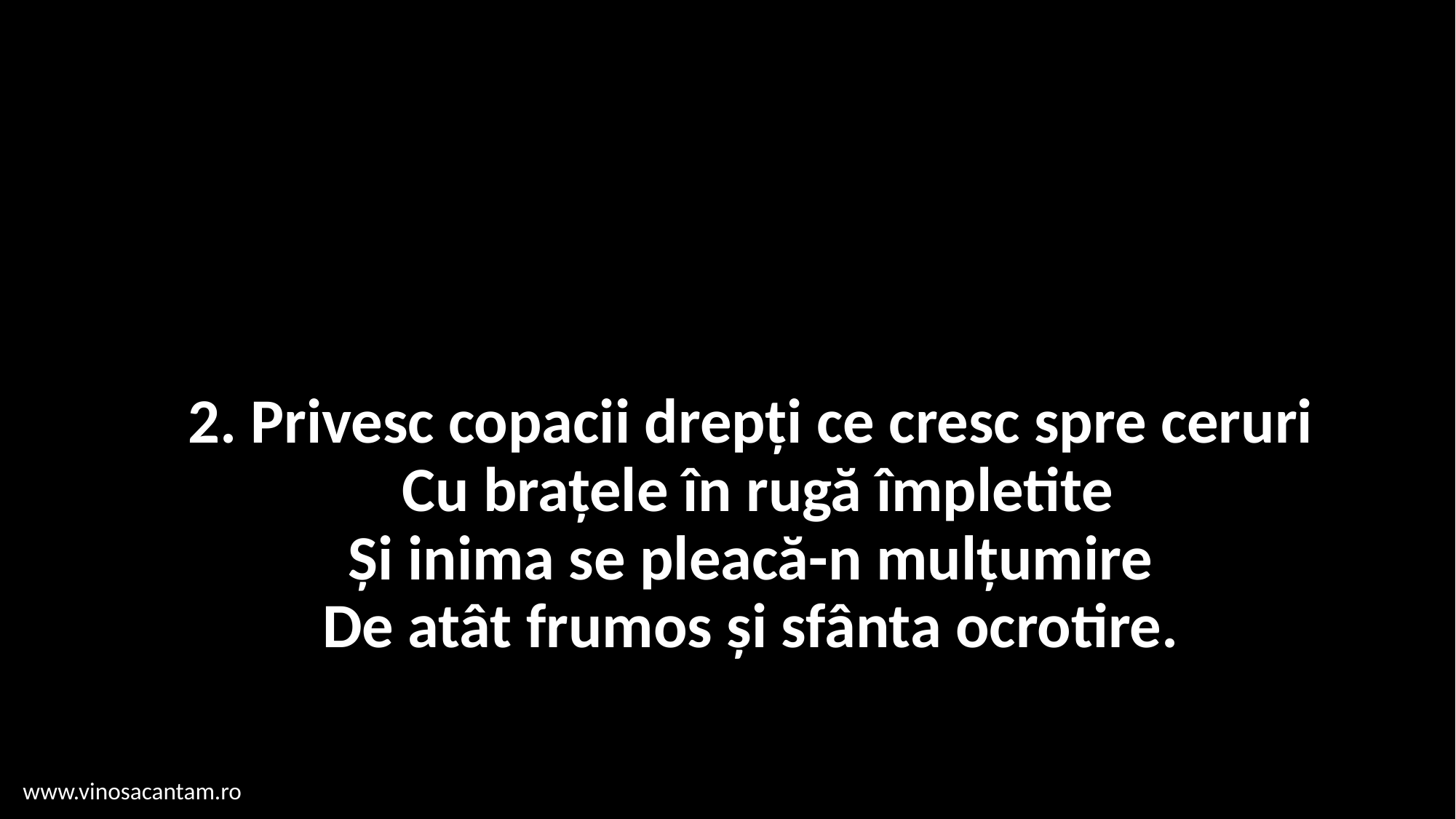

# 2. Privesc copacii drepți ce cresc spre ceruri Cu brațele în rugă împletite Și inima se pleacă-n mulțumire De atât frumos și sfânta ocrotire.
www.vinosacantam.ro